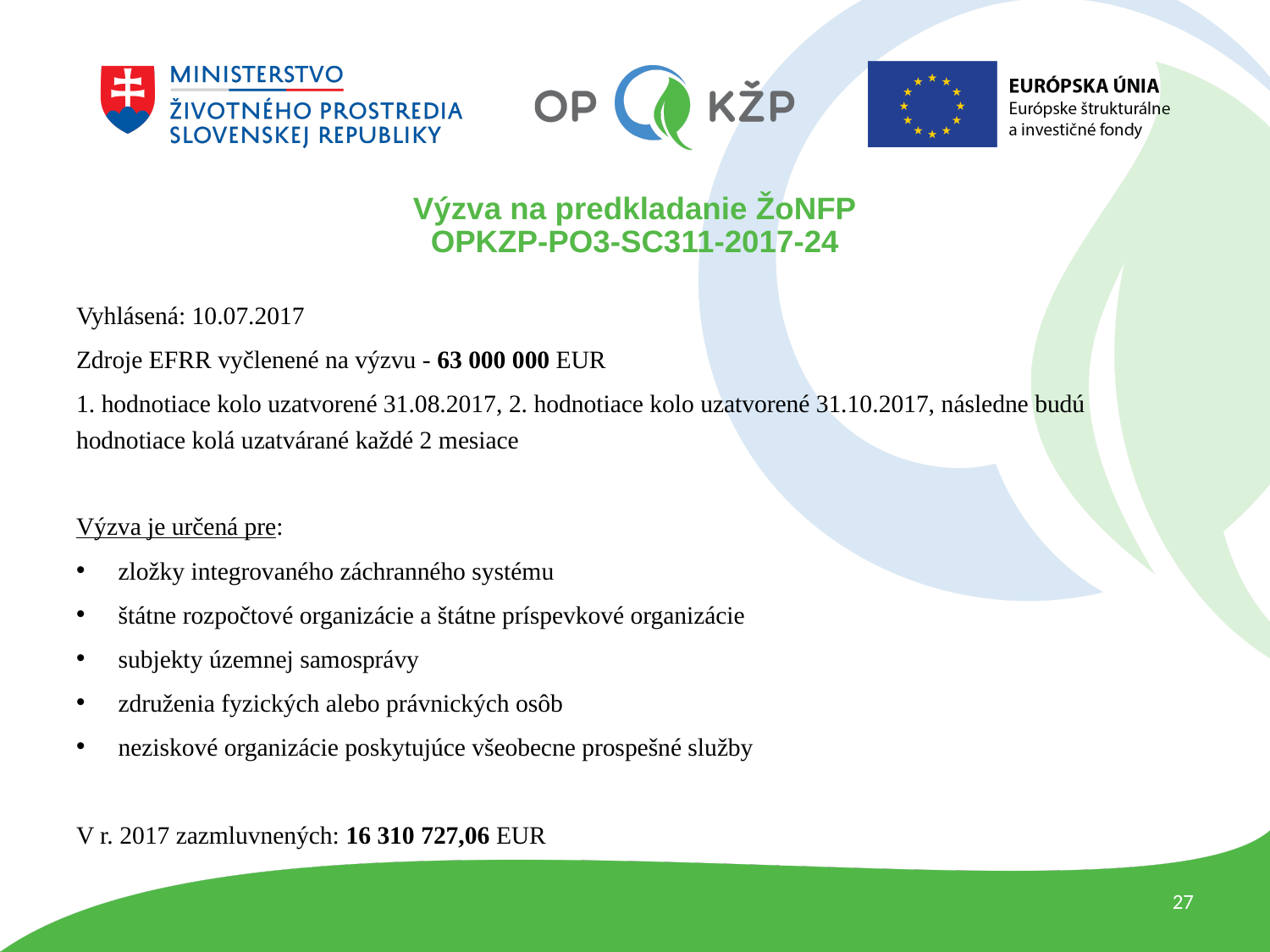

# Výzva na predkladanie ŽoNFP OPKZP-PO3-SC311-2017-24
Vyhlásená: 10.07.2017
Zdroje EFRR vyčlenené na výzvu - 63 000 000 EUR
1. hodnotiace kolo uzatvorené 31.08.2017, 2. hodnotiace kolo uzatvorené 31.10.2017, následne budú hodnotiace kolá uzatvárané každé 2 mesiace

Výzva je určená pre:
zložky integrovaného záchranného systému
štátne rozpočtové organizácie a štátne príspevkové organizácie
subjekty územnej samosprávy
združenia fyzických alebo právnických osôb
neziskové organizácie poskytujúce všeobecne prospešné služby

V r. 2017 zazmluvnených: 16 310 727,06 EUR

27